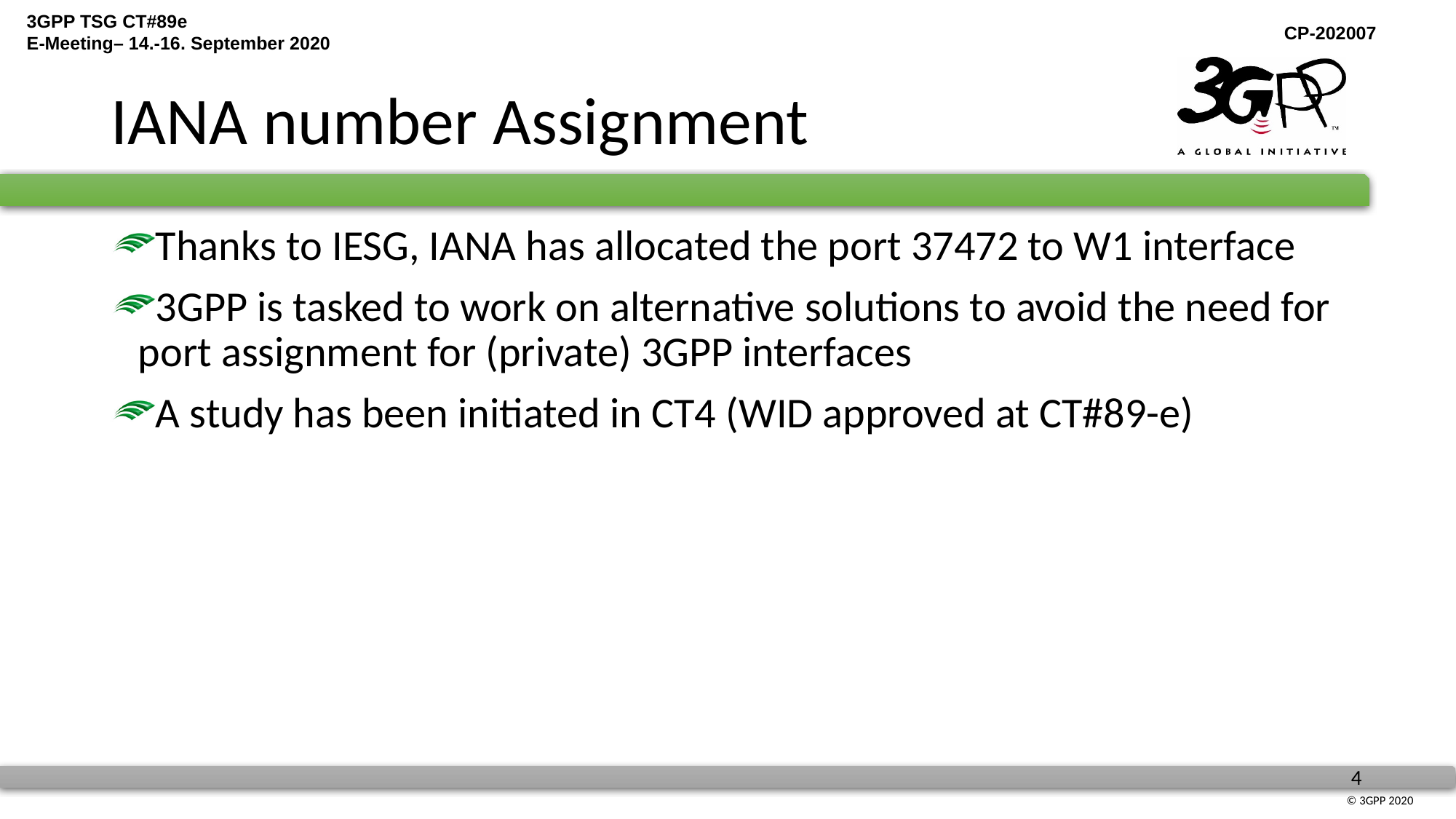

# IANA number Assignment
Thanks to IESG, IANA has allocated the port 37472 to W1 interface
3GPP is tasked to work on alternative solutions to avoid the need for port assignment for (private) 3GPP interfaces
A study has been initiated in CT4 (WID approved at CT#89-e)